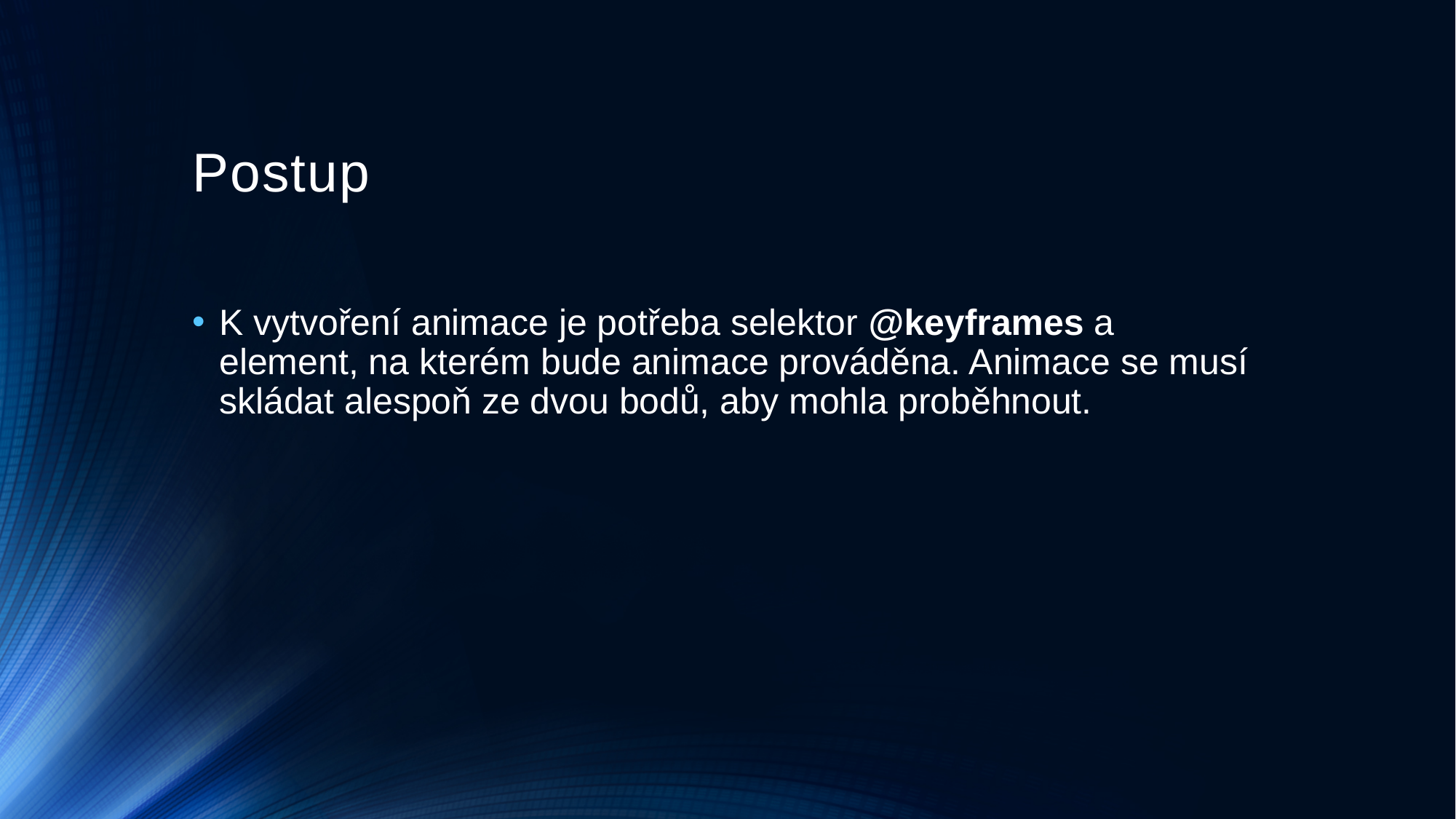

# Postup

K vytvoření animace je potřeba selektor @keyframes a element, na kterém bude animace prováděna. Animace se musí skládat alespoň ze dvou bodů, aby mohla proběhnout.